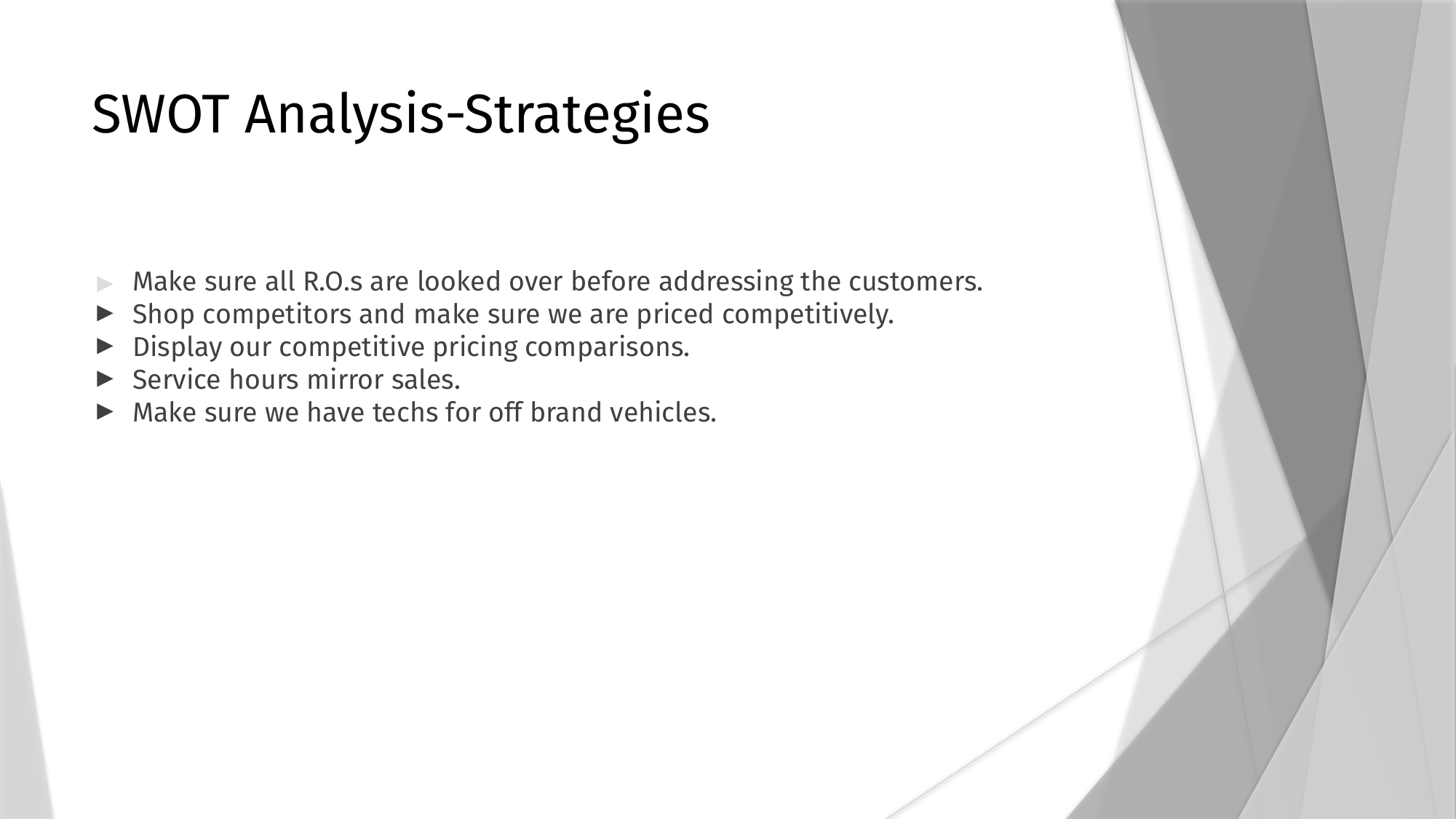

SWOT Analysis-Strategies
Make sure all R.O.s are looked over before addressing the customers.
Shop competitors and make sure we are priced competitively.
Display our competitive pricing comparisons.
Service hours mirror sales.
Make sure we have techs for off brand vehicles.